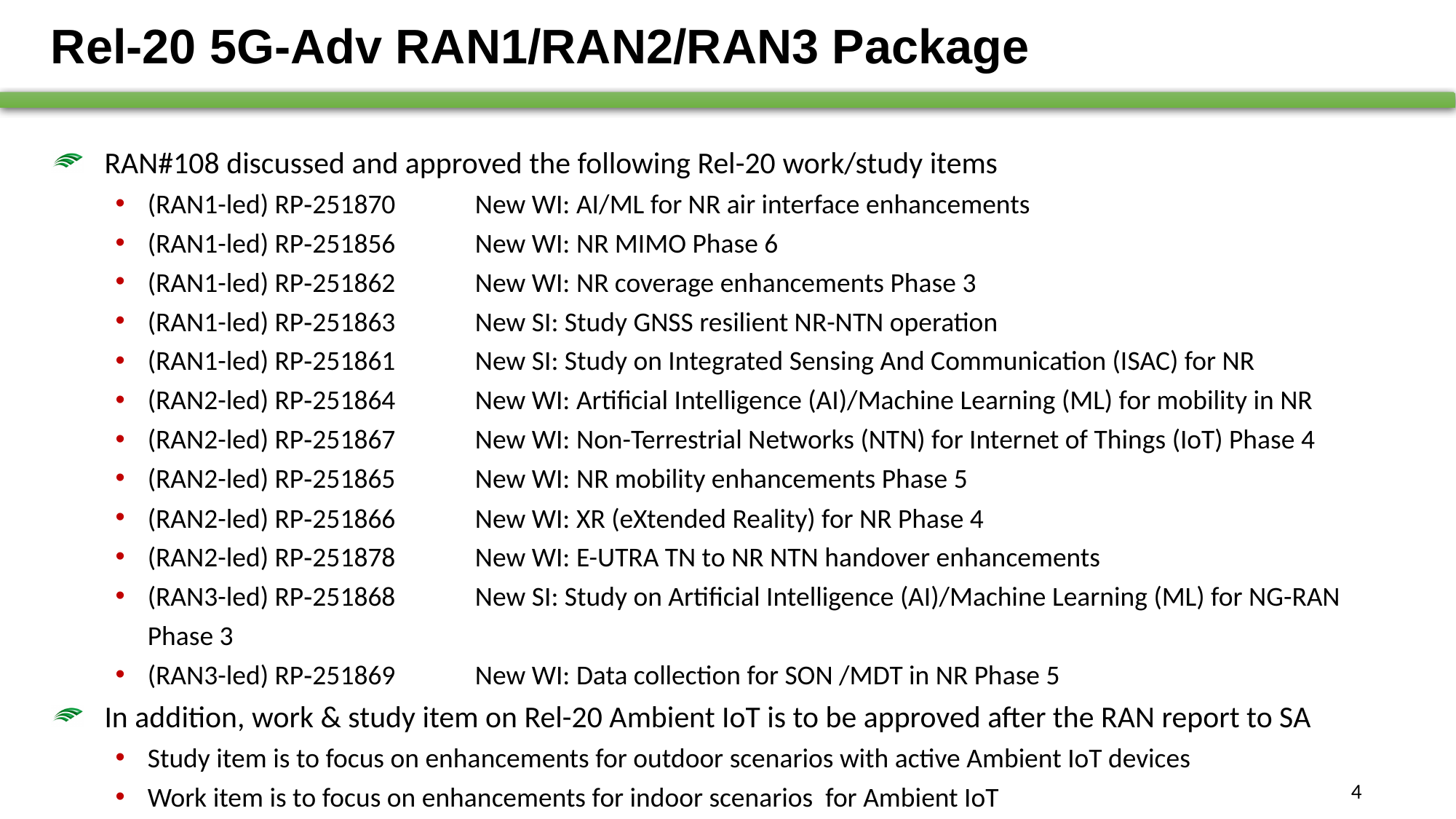

# Rel-20 5G-Adv RAN1/RAN2/RAN3 Package
RAN#108 discussed and approved the following Rel-20 work/study items
(RAN1-led) RP‑251870	New WI: AI/ML for NR air interface enhancements
(RAN1-led) RP‑251856	New WI: NR MIMO Phase 6
(RAN1-led) RP‑251862	New WI: NR coverage enhancements Phase 3
(RAN1-led) RP‑251863	New SI: Study GNSS resilient NR-NTN operation
(RAN1-led) RP‑251861	New SI: Study on Integrated Sensing And Communication (ISAC) for NR
(RAN2-led) RP‑251864	New WI: Artificial Intelligence (AI)/Machine Learning (ML) for mobility in NR
(RAN2-led) RP‑251867	New WI: Non-Terrestrial Networks (NTN) for Internet of Things (IoT) Phase 4
(RAN2-led) RP‑251865	New WI: NR mobility enhancements Phase 5
(RAN2-led) RP‑251866	New WI: XR (eXtended Reality) for NR Phase 4
(RAN2-led) RP‑251878	New WI: E-UTRA TN to NR NTN handover enhancements
(RAN3-led) RP‑251868	New SI: Study on Artificial Intelligence (AI)/Machine Learning (ML) for NG-RAN Phase 3
(RAN3-led) RP‑251869	New WI: Data collection for SON /MDT in NR Phase 5
In addition, work & study item on Rel-20 Ambient IoT is to be approved after the RAN report to SA
Study item is to focus on enhancements for outdoor scenarios with active Ambient IoT devices
Work item is to focus on enhancements for indoor scenarios  for Ambient IoT